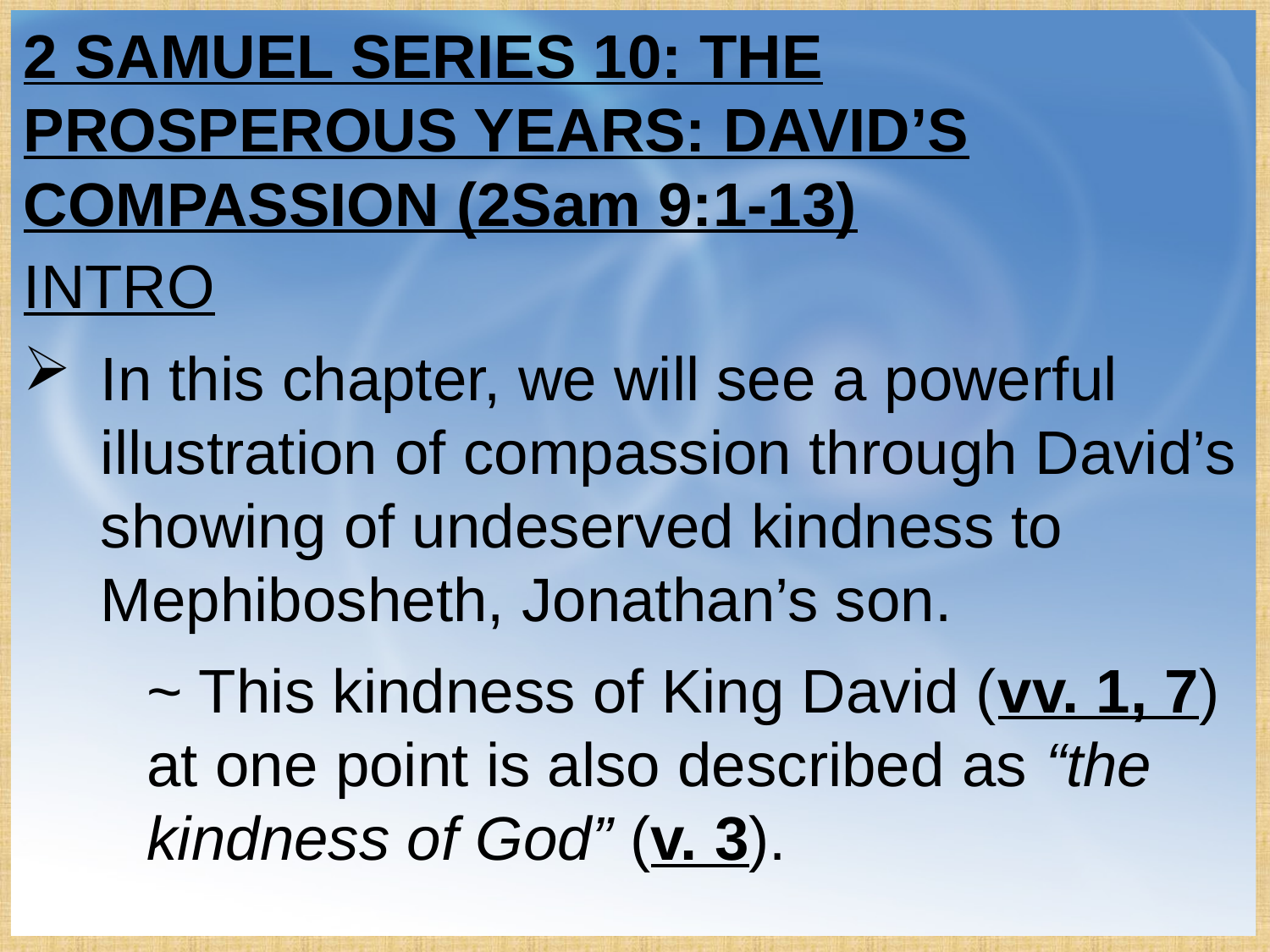

2 SAMUEL SERIES 10: THE PROSPEROUS YEARS: DAVID’S COMPASSION (2Sam 9:1-13)
INTRO
In this chapter, we will see a powerful illustration of compassion through David’s showing of undeserved kindness to Mephibosheth, Jonathan’s son.
	~ This kindness of King David (vv. 1, 7) 		at one point is also described as “the 		kindness of God” (v. 3).